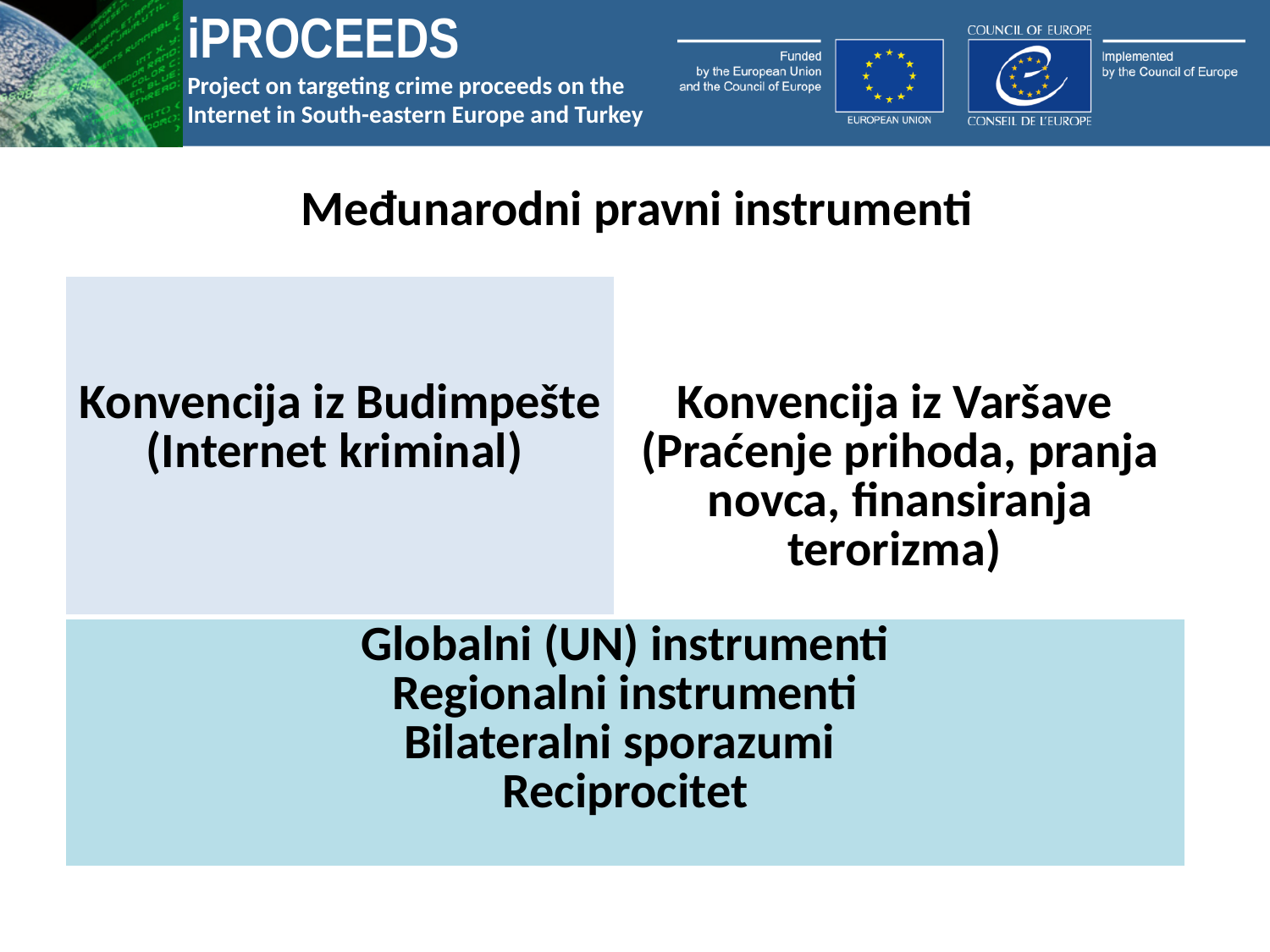

# Međunarodni pravni instrumenti
| Konvencija iz Budimpešte (Internet kriminal) | Konvencija iz Varšave (Praćenje prihoda, pranja novca, finansiranja terorizma) |
| --- | --- |
| Globalni (UN) instrumenti Regionalni instrumenti Bilateralni sporazumi Reciprocitet |  |